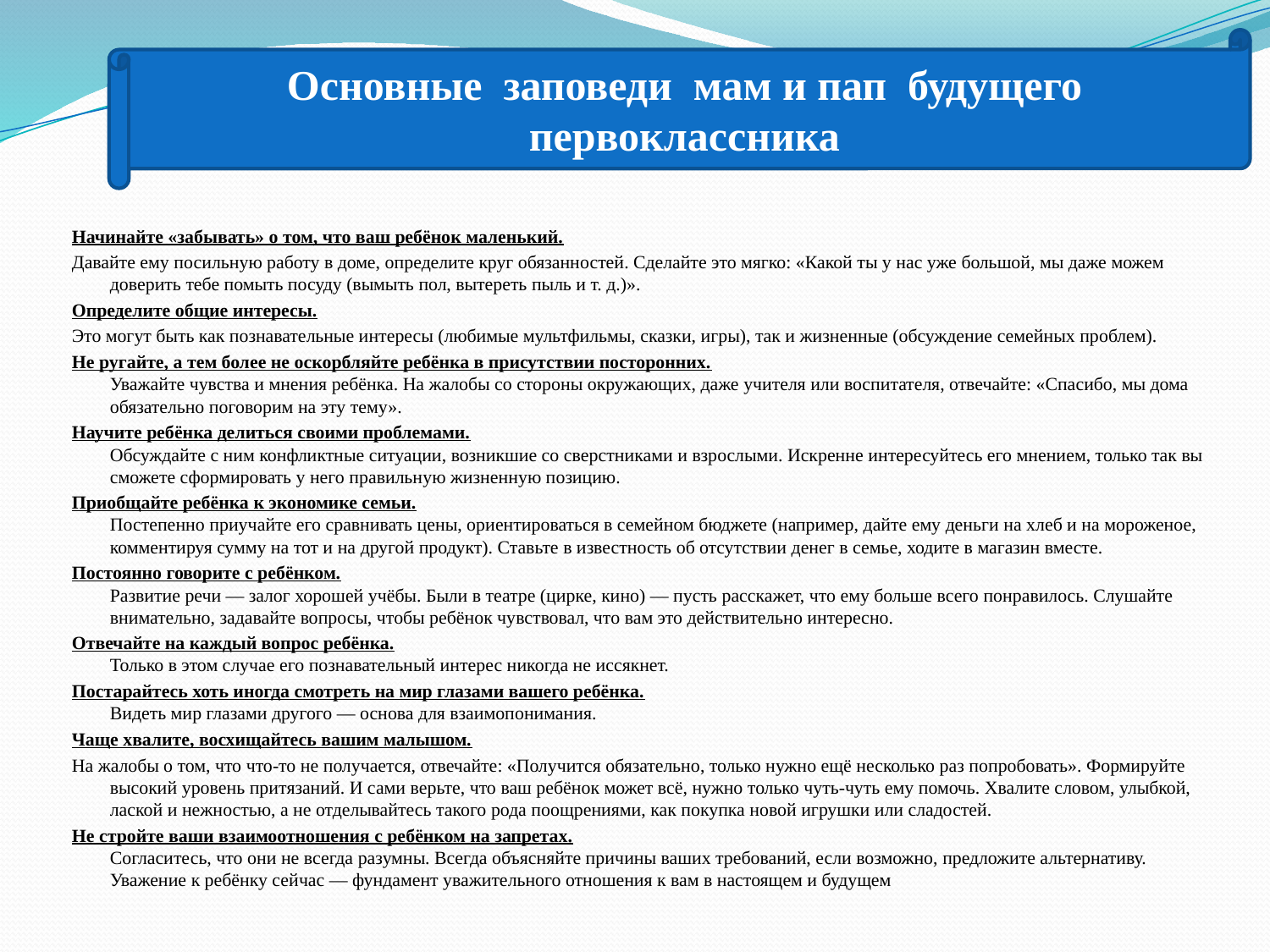

Основные  заповеди  мам и пап  будущего первоклассника
Начинайте «забывать» о том, что ваш ребёнок маленький.
Давайте ему посильную работу в доме, определите круг обязанностей. Сделайте это мягко: «Какой ты у нас уже большой, мы даже можем доверить тебе помыть посуду (вымыть пол, вытереть пыль и т. д.)».
Определите общие интересы.
Это могут быть как познавательные интересы (любимые мультфильмы, сказки, игры), так и жизненные (обсуждение семейных проблем).
Не ругайте, а тем более не оскорбляйте ребёнка в присутствии посторонних.
Уважайте чувства и мнения ребёнка. На жалобы со стороны окружающих, даже учителя или воспитателя, отвечайте: «Спасибо, мы дома обязательно поговорим на эту тему».
Научите ребёнка делиться своими проблемами.
Обсуждайте с ним конфликтные ситуации, возникшие со сверстниками и взрослыми. Искренне интересуйтесь его мнением, только так вы сможете сформировать у него правильную жизненную позицию.
Приобщайте ребёнка к экономике семьи.
Постепенно приучайте его сравнивать цены, ориентироваться в семейном бюджете (например, дайте ему деньги на хлеб и на мороженое, комментируя сумму на тот и на другой продукт). Ставьте в известность об отсутствии денег в семье, ходите в магазин вместе.
Постоянно говорите с ребёнком.
Развитие речи — залог хорошей учёбы. Были в театре (цирке, кино) — пусть расскажет, что ему больше всего понравилось. Слушайте внимательно, задавайте вопросы, чтобы ребёнок чувствовал, что вам это действительно интересно.
Отвечайте на каждый вопрос ребёнка.
Только в этом случае его познавательный интерес никогда не иссякнет.
Постарайтесь хоть иногда смотреть на мир глазами вашего ребёнка.
Видеть мир глазами другого — основа для взаимопонимания.
Чаще хвалите, восхищайтесь вашим малышом.
На жалобы о том, что что-то не получается, отвечайте: «Получится обязательно, только нужно ещё несколько раз попробовать». Формируйте высокий уровень притязаний. И сами верьте, что ваш ребёнок может всё, нужно только чуть-чуть ему помочь. Хвалите словом, улыбкой, лаской и нежностью, а не отделывайтесь такого рода поощрениями, как покупка новой игрушки или сладостей.
Не стройте ваши взаимоотношения с ребёнком на запретах.
Согласитесь, что они не всегда разумны. Всегда объясняйте причины ваших требований, если возможно, предложите альтернативу. Уважение к ребёнку сейчас — фундамент уважительного отношения к вам в настоящем и будущем